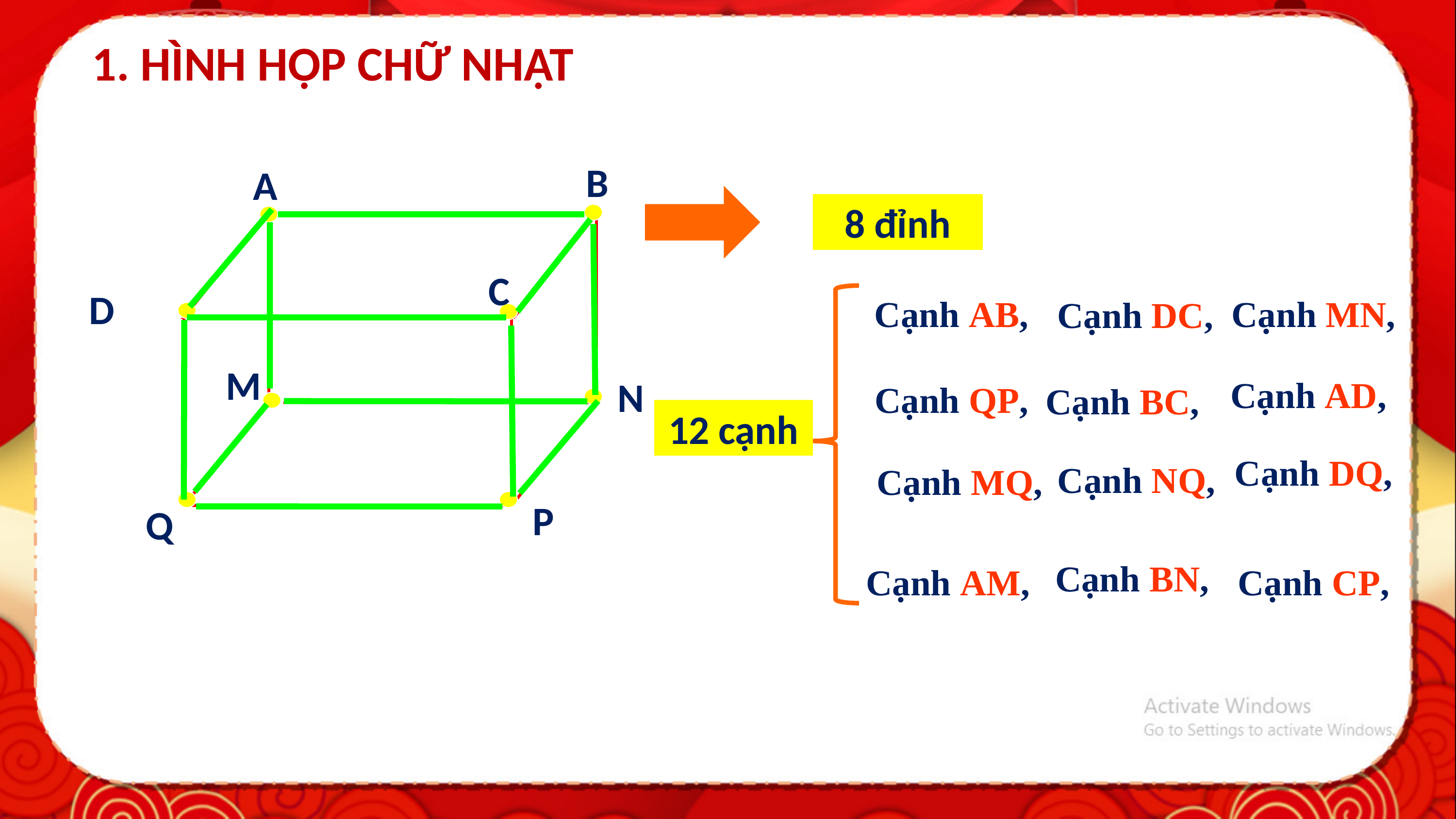

1. HÌNH HỘP CHỮ NHẬT
B
A

8 đỉnh

C
D

Cạnh MN,
Cạnh AB,
Cạnh DC,

M
Cạnh AD,
N
Cạnh QP,
Cạnh BC,

12 cạnh

Cạnh DQ,
Cạnh NQ,
Cạnh MQ,
P

Q

Cạnh BN,
Cạnh AM,
Cạnh CP,